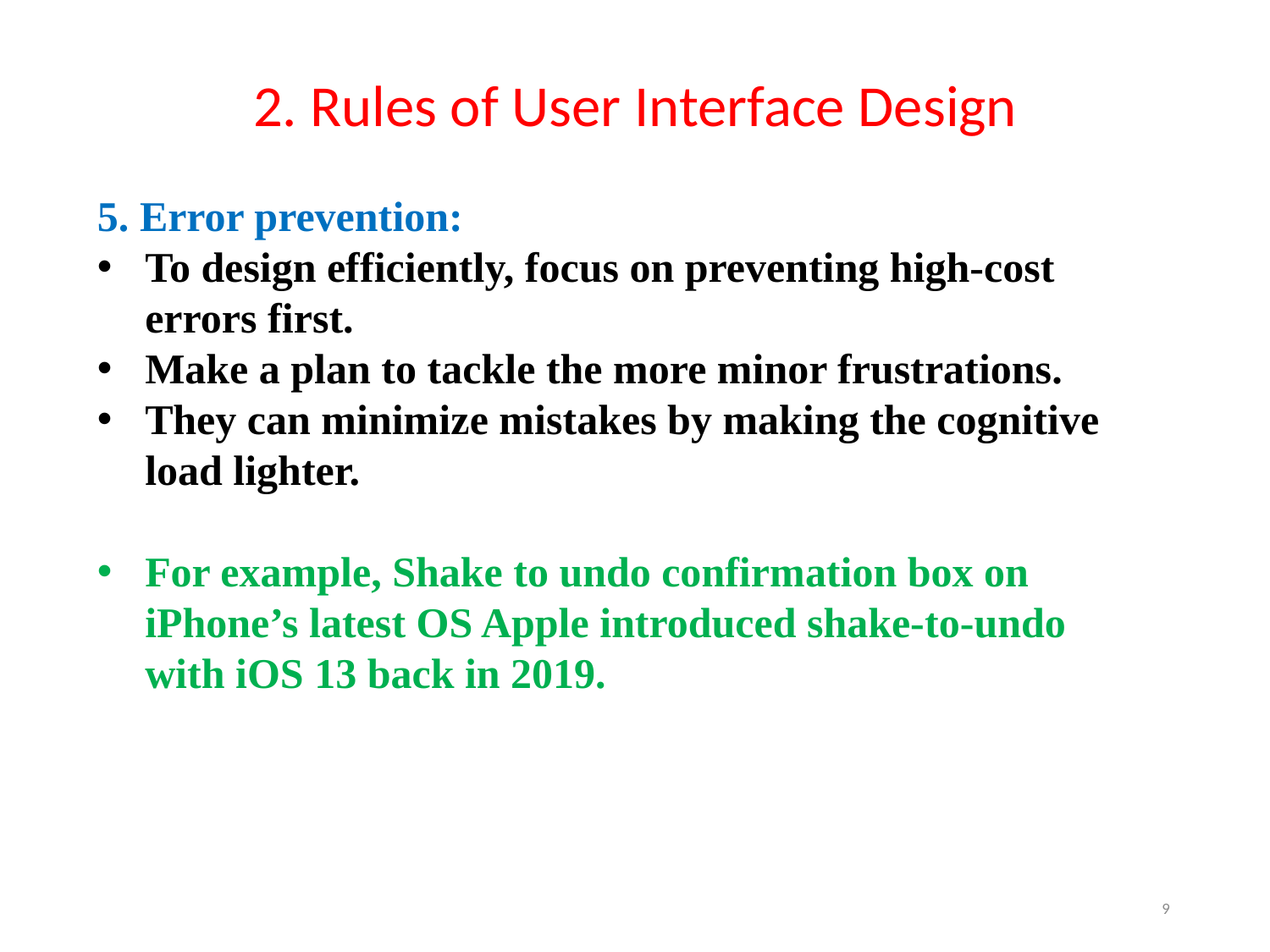

# 2. Rules of User Interface Design
5. Error prevention:
To design efficiently, focus on preventing high-cost errors first.
Make a plan to tackle the more minor frustrations.
They can minimize mistakes by making the cognitive load lighter.

For example, Shake to undo confirmation box on iPhone’s latest OS Apple introduced shake-to-undo with iOS 13 back in 2019.

9